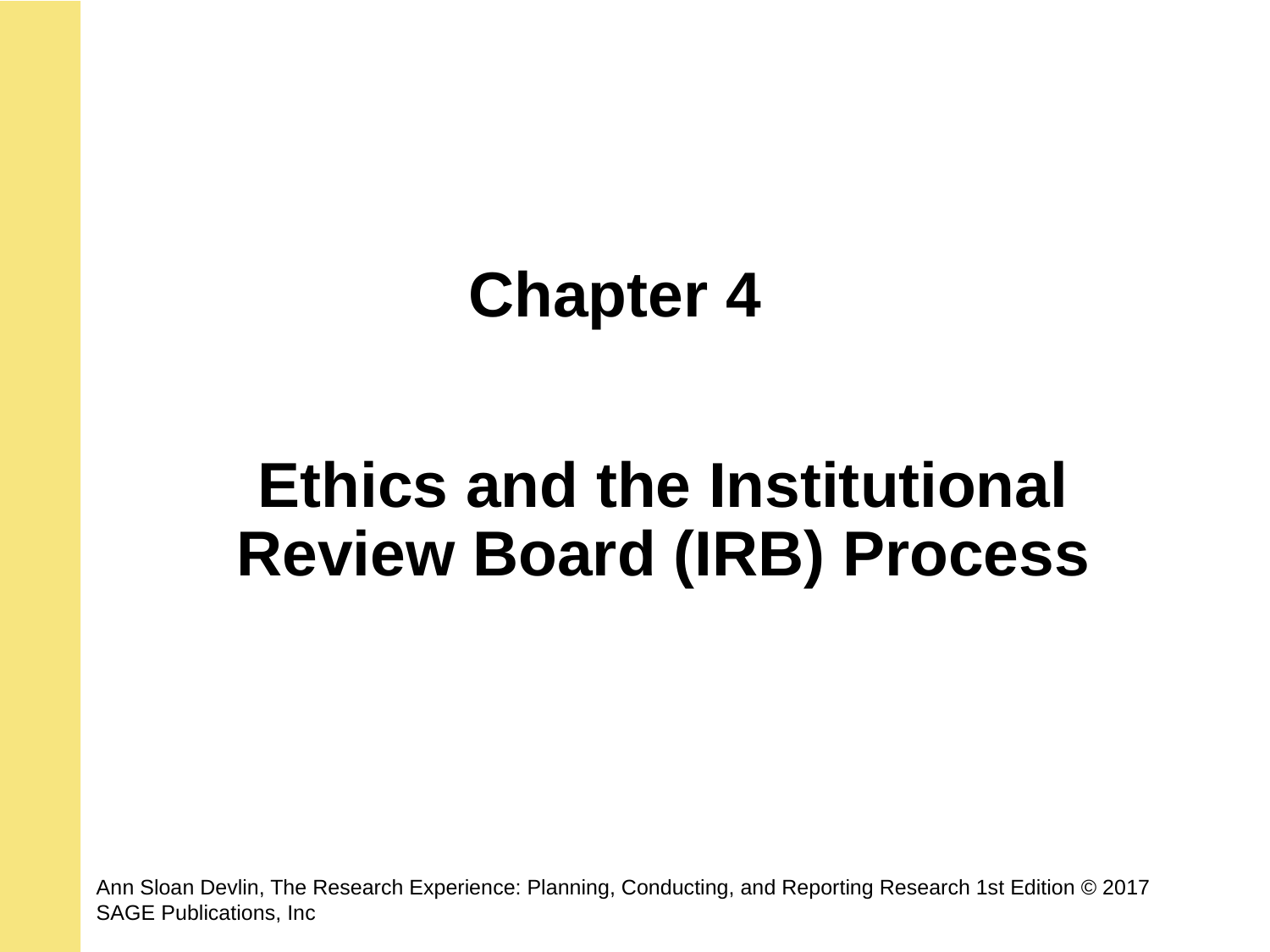

Chapter 4
Ethics and the Institutional Review Board (IRB) Process